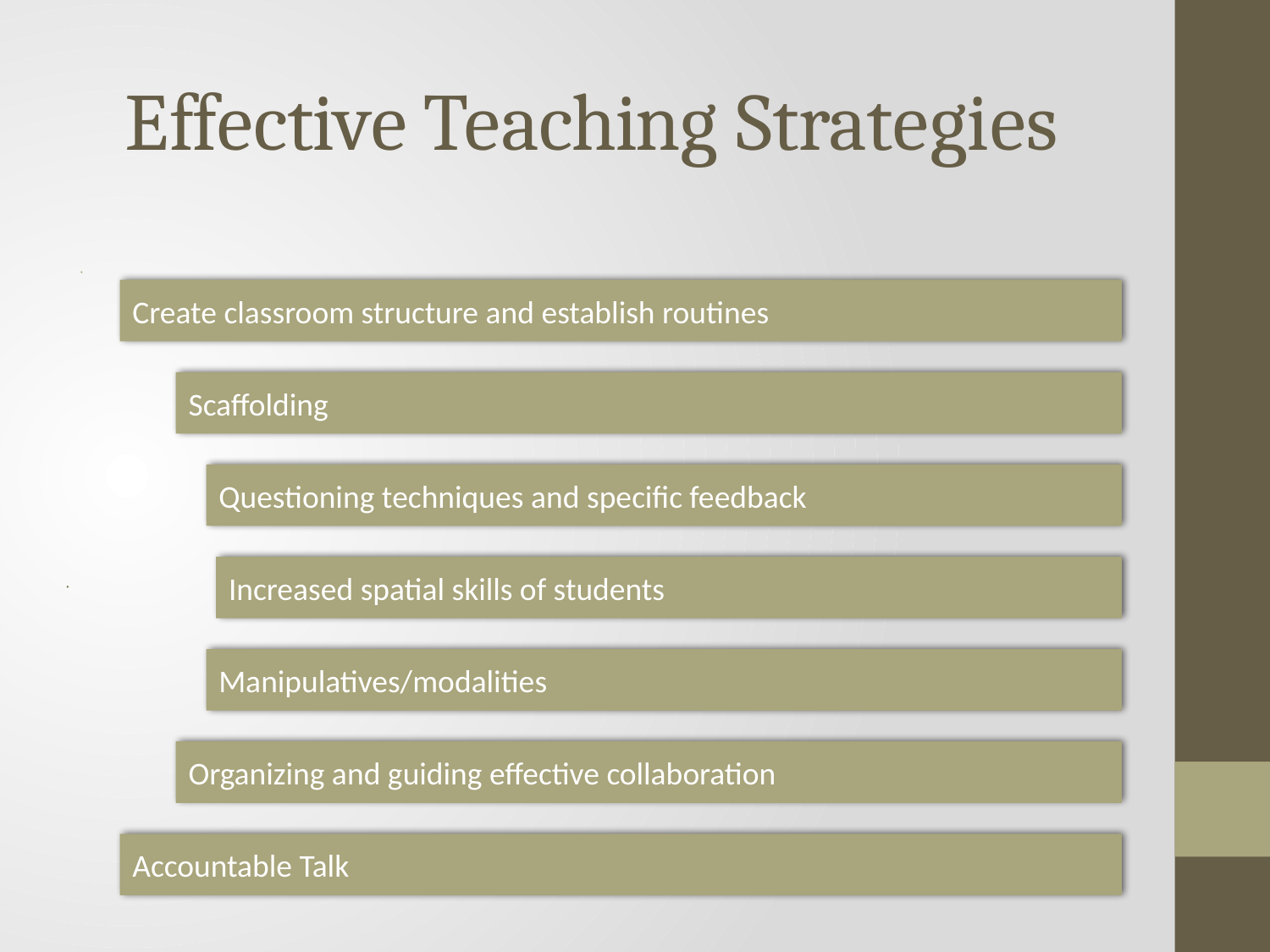

# Effective Teaching Strategies
Create classroom structure and establish routines
Scaffolding
Increased spatial skills of students
Manipulatives/modalities
Organizing and guiding effective collaboration
Accountable Talk
Questioning techniques and specific feedback